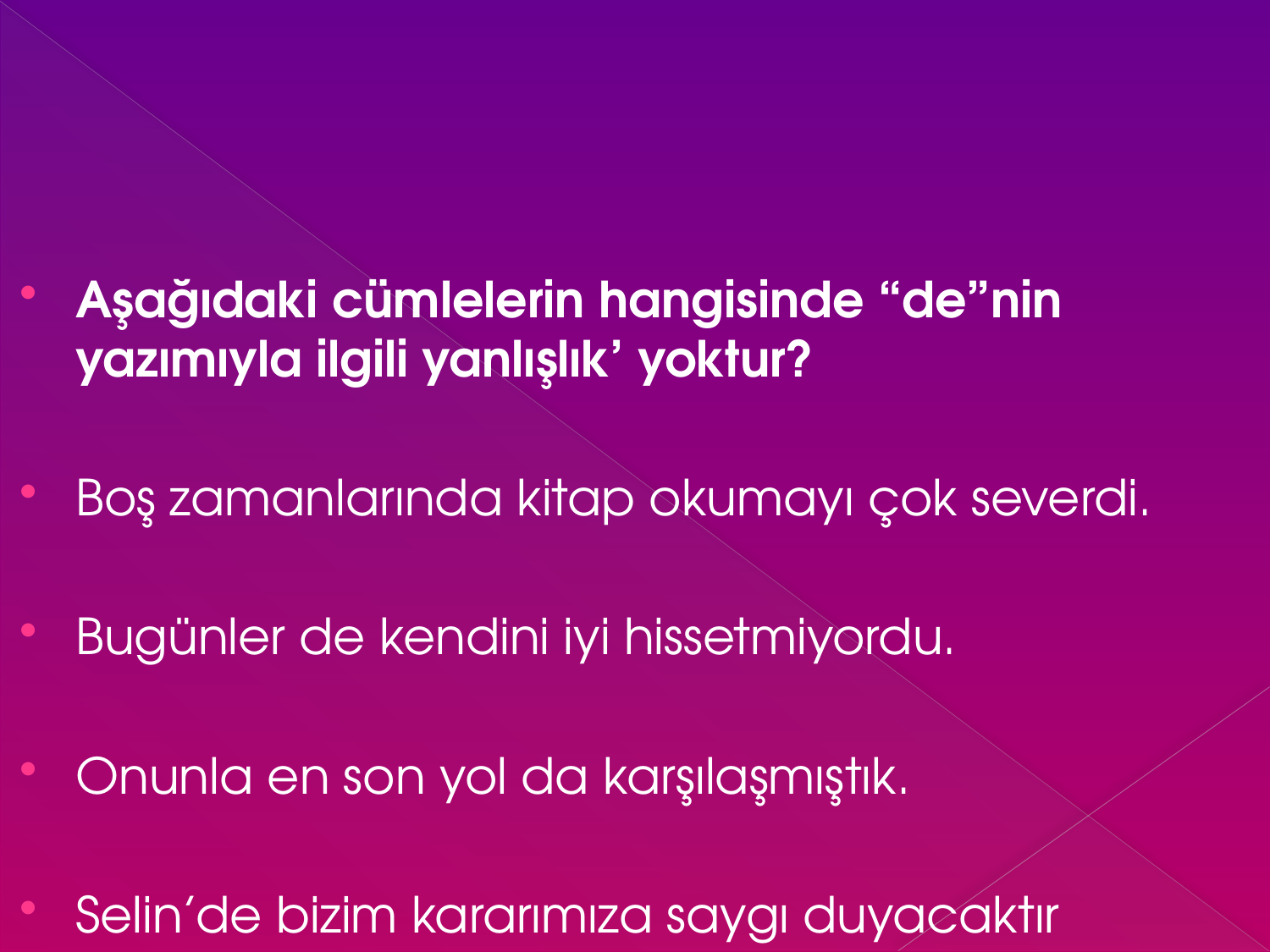

#
Aşağıdaki cümlelerin hangisinde “de”nin yazımıyla ilgili yanlışlık’ yoktur?

Boş zamanlarında kitap okumayı çok severdi.

Bugünler de kendini iyi hissetmiyordu.

Onunla en son yol da karşılaşmıştık.

Selin’de bizim kararımıza saygı duyacaktır